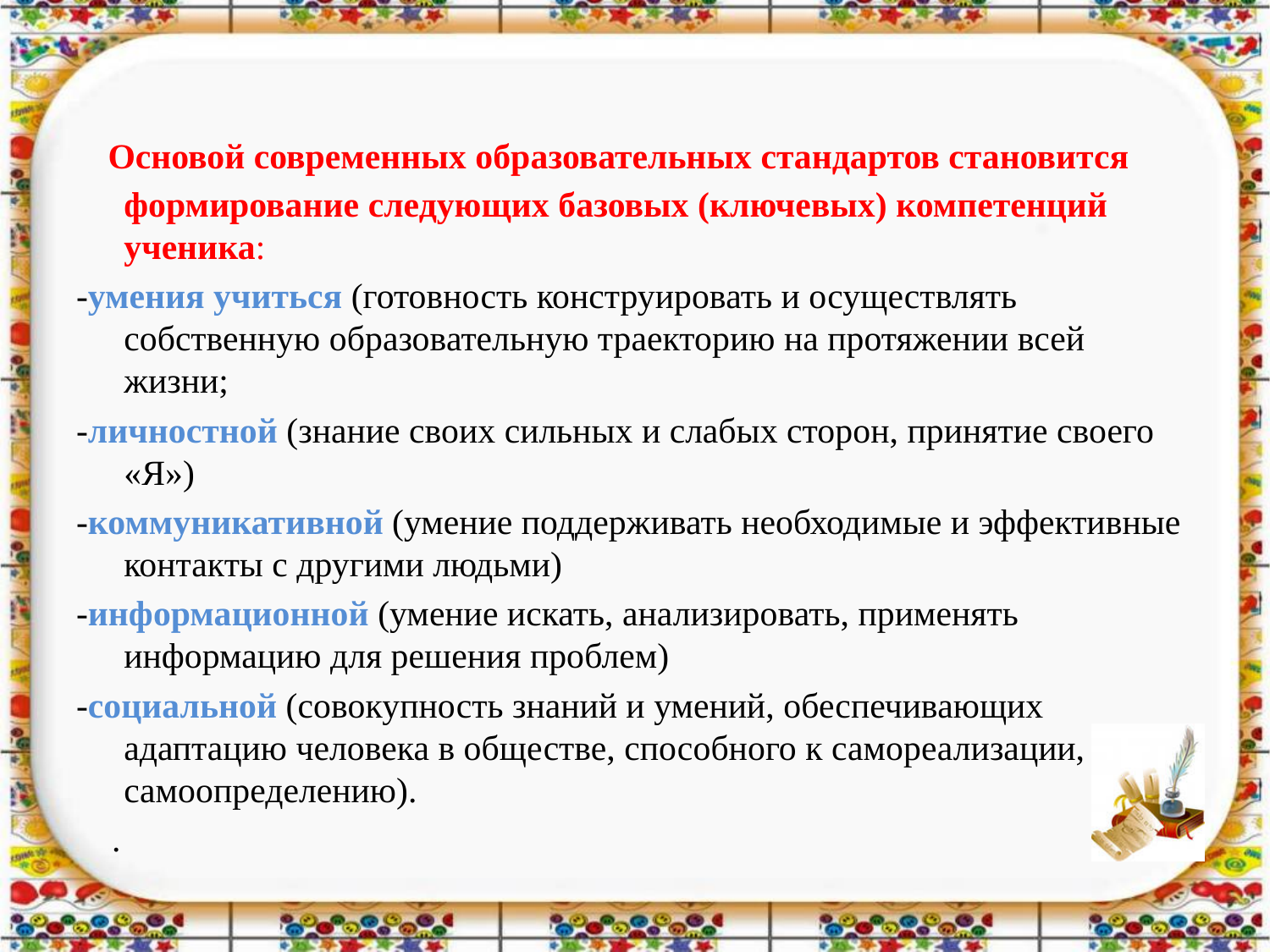

#
  Основой современных образовательных стандартов становится формирование следующих базовых (ключевых) компетенций ученика:
-умения учиться (готовность конструировать и осуществлять собственную образовательную траекторию на протяжении всей жизни;
-личностной (знание своих сильных и слабых сторон, принятие своего «Я»)
-коммуникативной (умение поддерживать необходимые и эффективные контакты с другими людьми)
-информационной (умение искать, анализировать, применять информацию для решения проблем)
-социальной (совокупность знаний и умений, обеспечивающих адаптацию человека в обществе, способного к самореализации, самоопределению).
    .